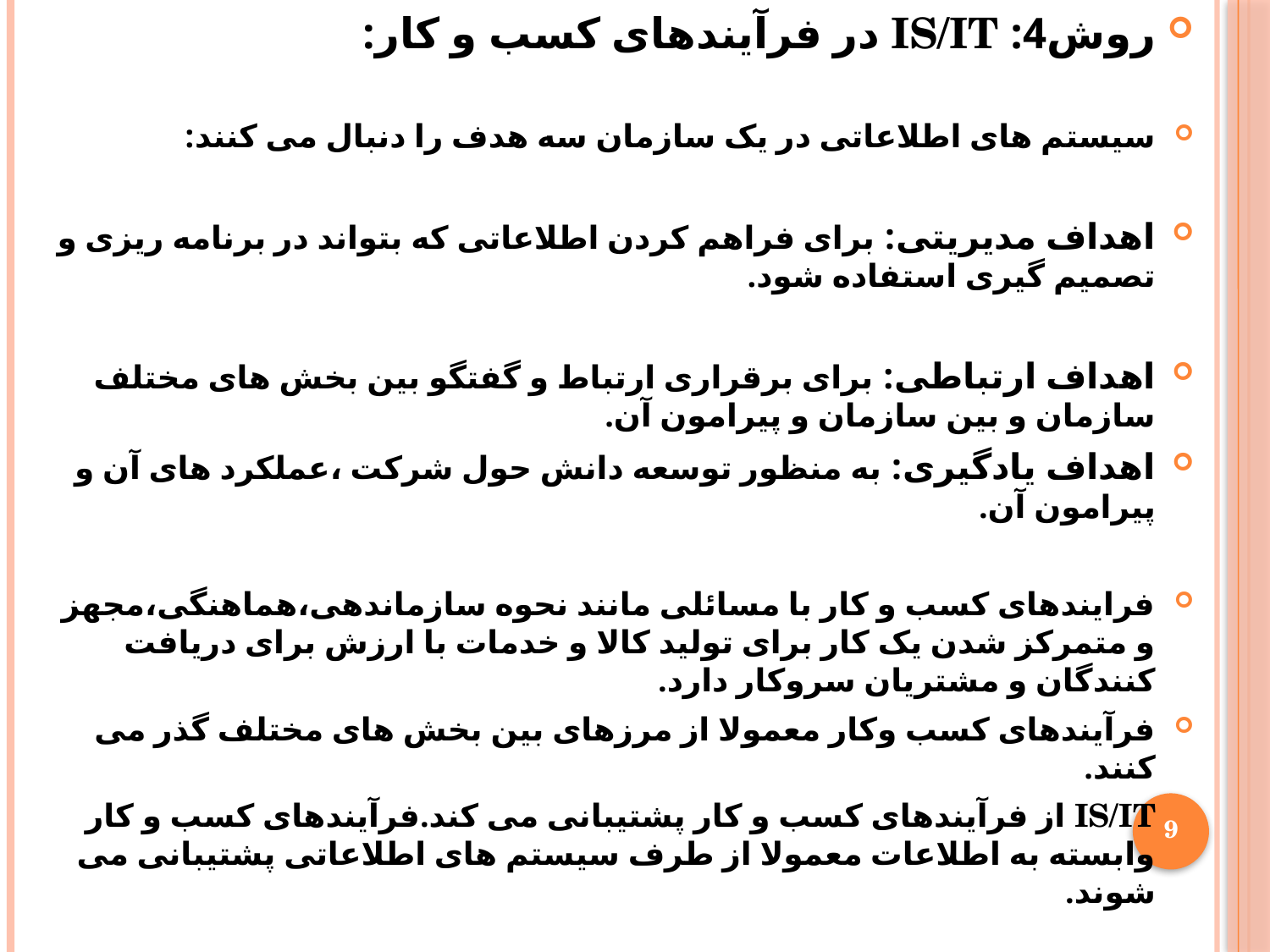

روش4: IS/IT در فرآیندهای کسب و کار:

سیستم های اطلاعاتی در یک سازمان سه هدف را دنبال می کنند:

اهداف مدیریتی: برای فراهم کردن اطلاعاتی که بتواند در برنامه ریزی و تصمیم گیری استفاده شود.

اهداف ارتباطی: برای برقراری ارتباط و گفتگو بین بخش های مختلف سازمان و بین سازمان و پیرامون آن.
اهداف یادگیری: به منظور توسعه دانش حول شرکت ،عملکرد های آن و پیرامون آن.

فرایندهای کسب و کار با مسائلی مانند نحوه سازماندهی،هماهنگی،مجهز و متمرکز شدن یک کار برای تولید کالا و خدمات با ارزش برای دریافت کنندگان و مشتریان سروکار دارد.
فرآیندهای کسب وکار معمولا از مرزهای بین بخش های مختلف گذر می کنند.
IS/IT از فرآیندهای کسب و کار پشتیبانی می کند.فرآیندهای کسب و کار وابسته به اطلاعات معمولا از طرف سیستم های اطلاعاتی پشتیبانی می شوند.

#
9